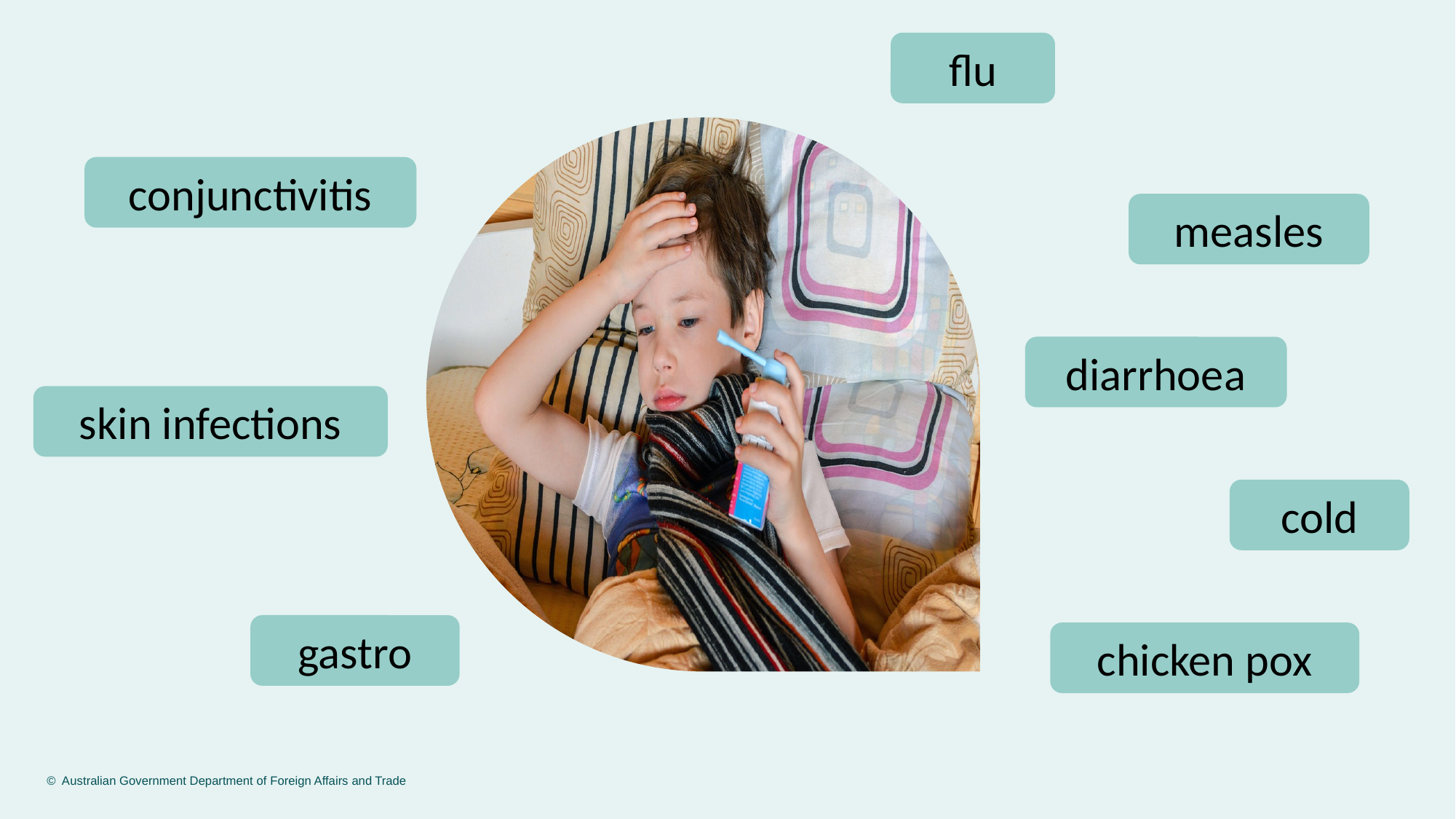

# Diseases passed on by sharing water
flu

conjunctivitis
measles
diarrhoea
skin infections
cold
gastro
chicken pox